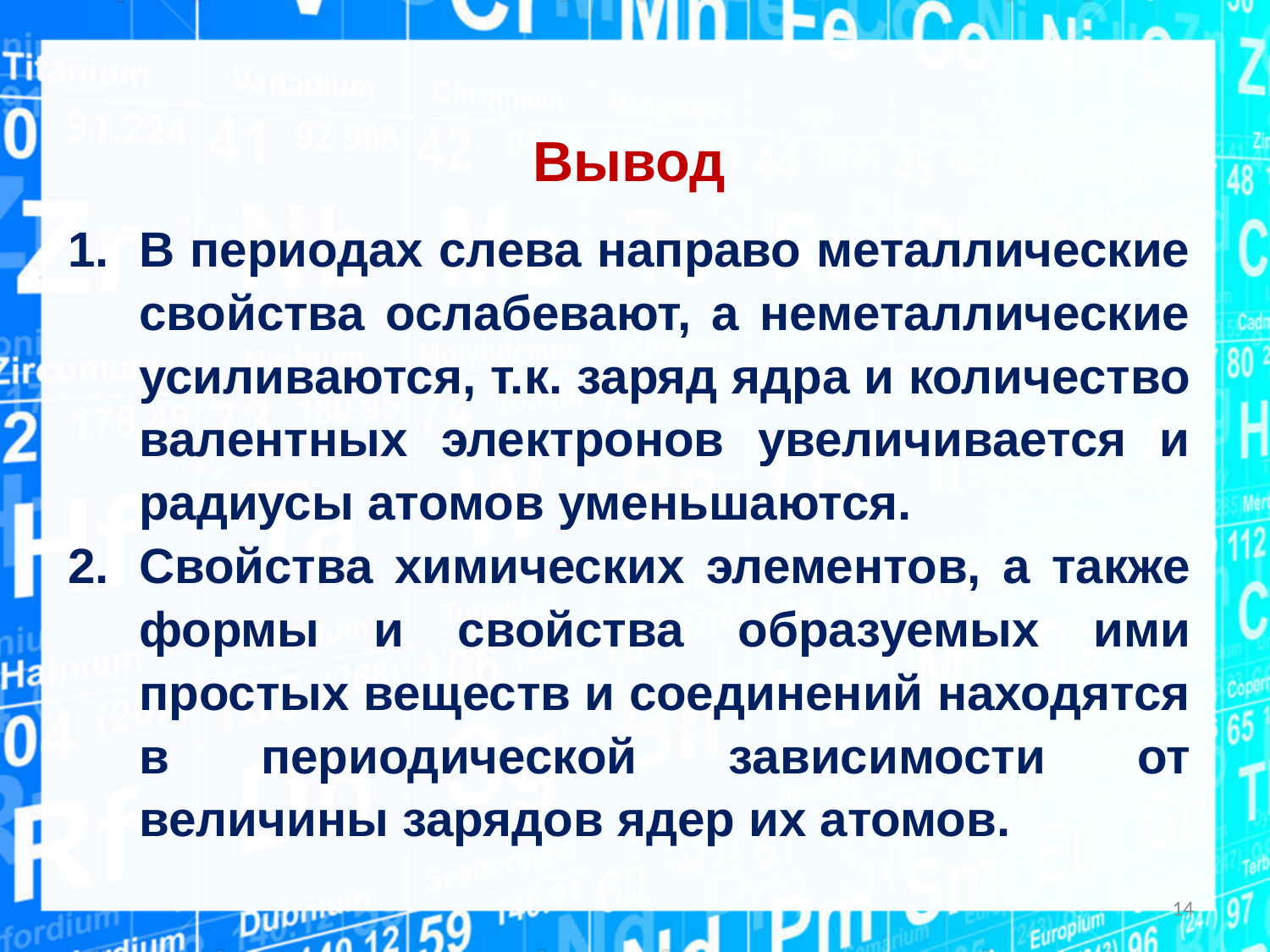

Вывод

В периодах слева направо металлические свойства ослабевают, а неметаллические усиливаются, т.к. заряд ядра и количество валентных электронов увеличивается и радиусы атомов уменьшаются.
Свойства химических элементов, а также формы и свойства образуемых ими простых веществ и соединений находятся в периодической зависимости от величины зарядов ядер их атомов.
14